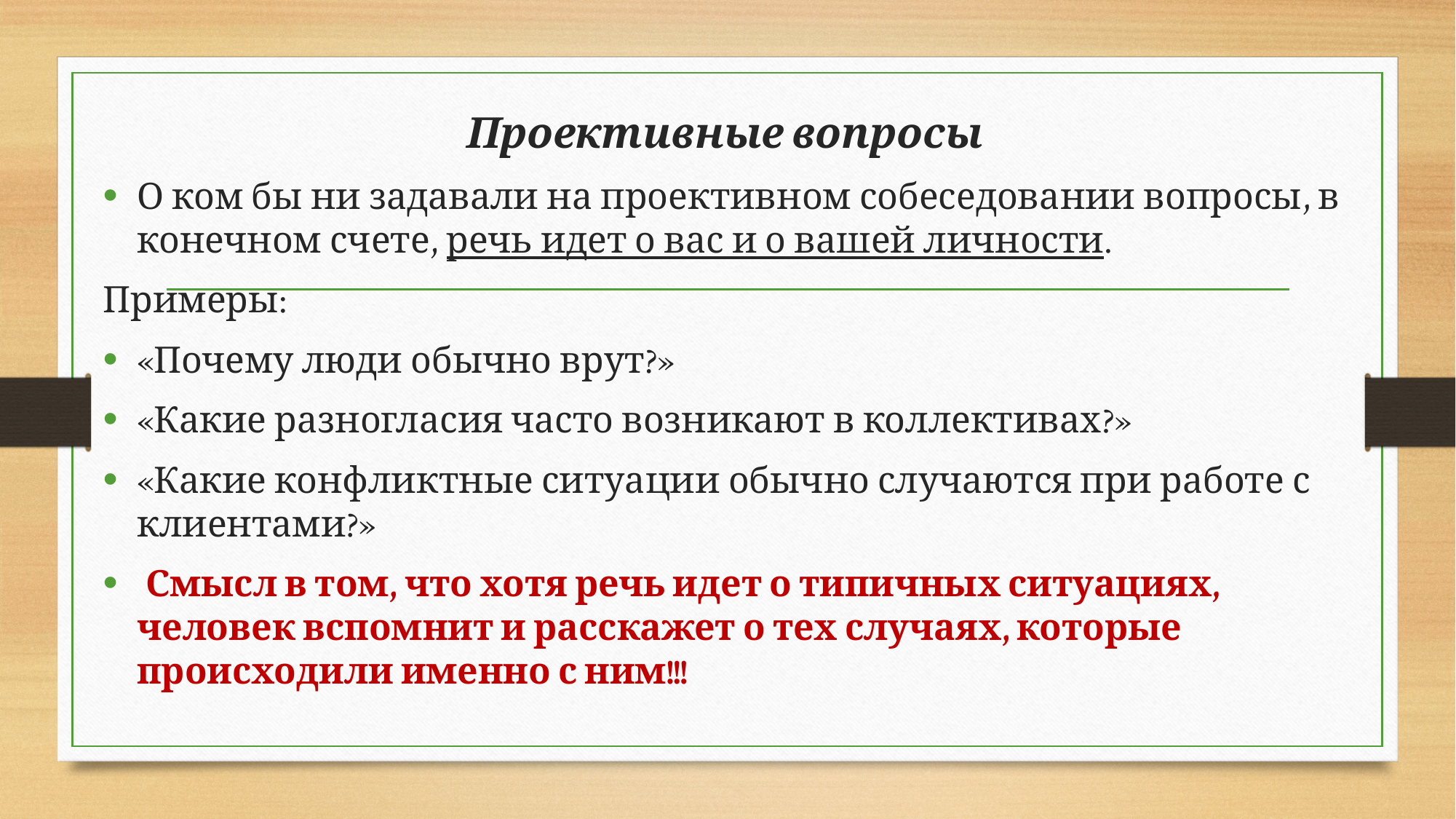

Проективные вопросы
О ком бы ни задавали на проективном собеседовании вопросы, в конечном счете, речь идет о вас и о вашей личности.
Примеры:
«Почему люди обычно врут?»
«Какие разногласия часто возникают в коллективах?»
«Какие конфликтные ситуации обычно случаются при работе с клиентами?»
 Смысл в том, что хотя речь идет о типичных ситуациях, человек вспомнит и расскажет о тех случаях, которые происходили именно с ним!!!